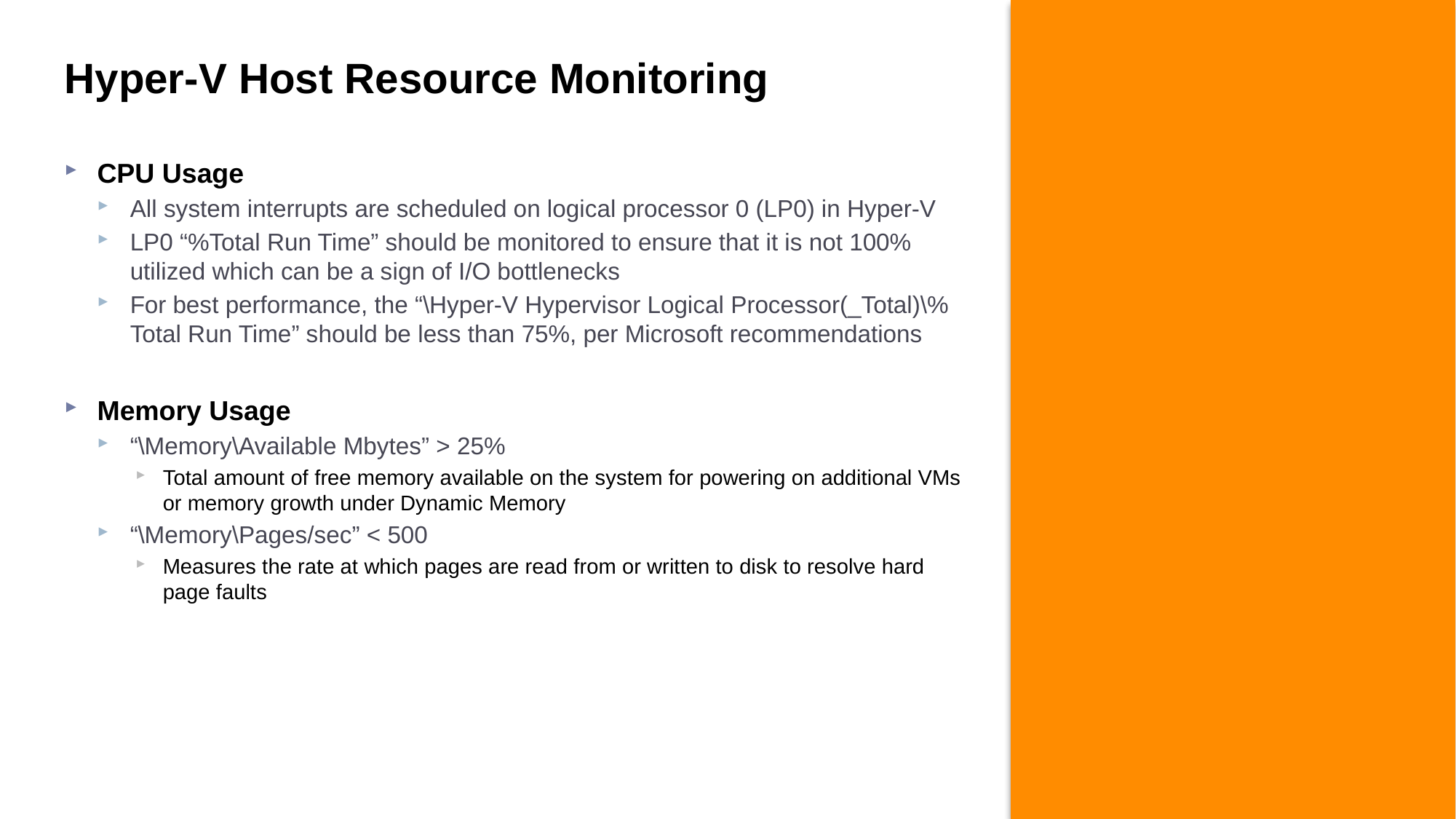

# Hyper-V Host Resource Monitoring
CPU Usage
All system interrupts are scheduled on logical processor 0 (LP0) in Hyper-V
LP0 “%Total Run Time” should be monitored to ensure that it is not 100% utilized which can be a sign of I/O bottlenecks
For best performance, the “\Hyper-V Hypervisor Logical Processor(_Total)\% Total Run Time” should be less than 75%, per Microsoft recommendations

Memory Usage
“\Memory\Available Mbytes” > 25%
Total amount of free memory available on the system for powering on additional VMs or memory growth under Dynamic Memory
“\Memory\Pages/sec” < 500
Measures the rate at which pages are read from or written to disk to resolve hard page faults